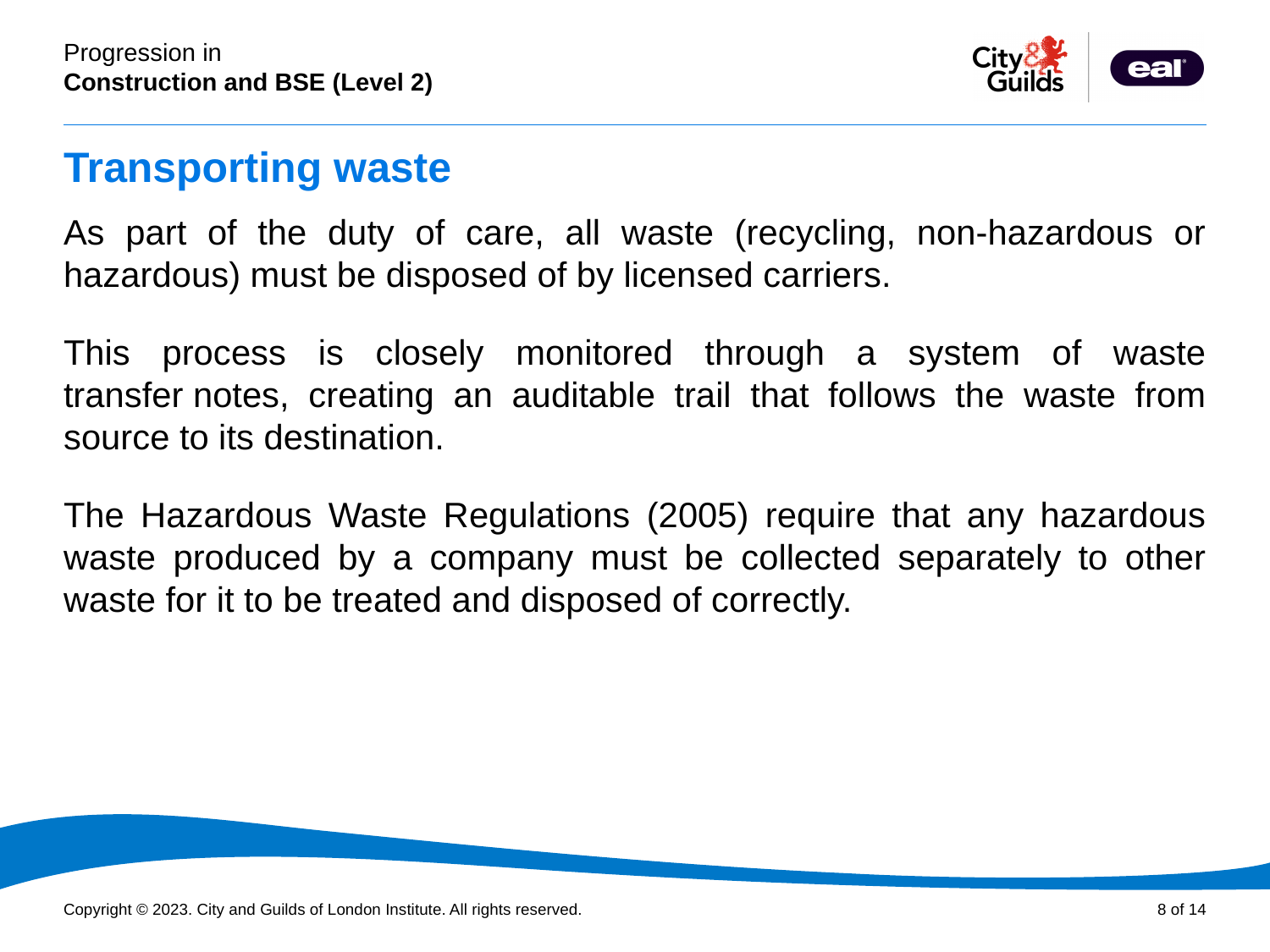

# Transporting waste
As part of the duty of care, all waste (recycling, non-hazardous or hazardous) must be disposed of by licensed carriers.
This process is closely monitored through a system of waste transfer notes, creating an auditable trail that follows the waste from source to its destination.
The Hazardous Waste Regulations (2005) require that any hazardous waste produced by a company must be collected separately to other waste for it to be treated and disposed of correctly.